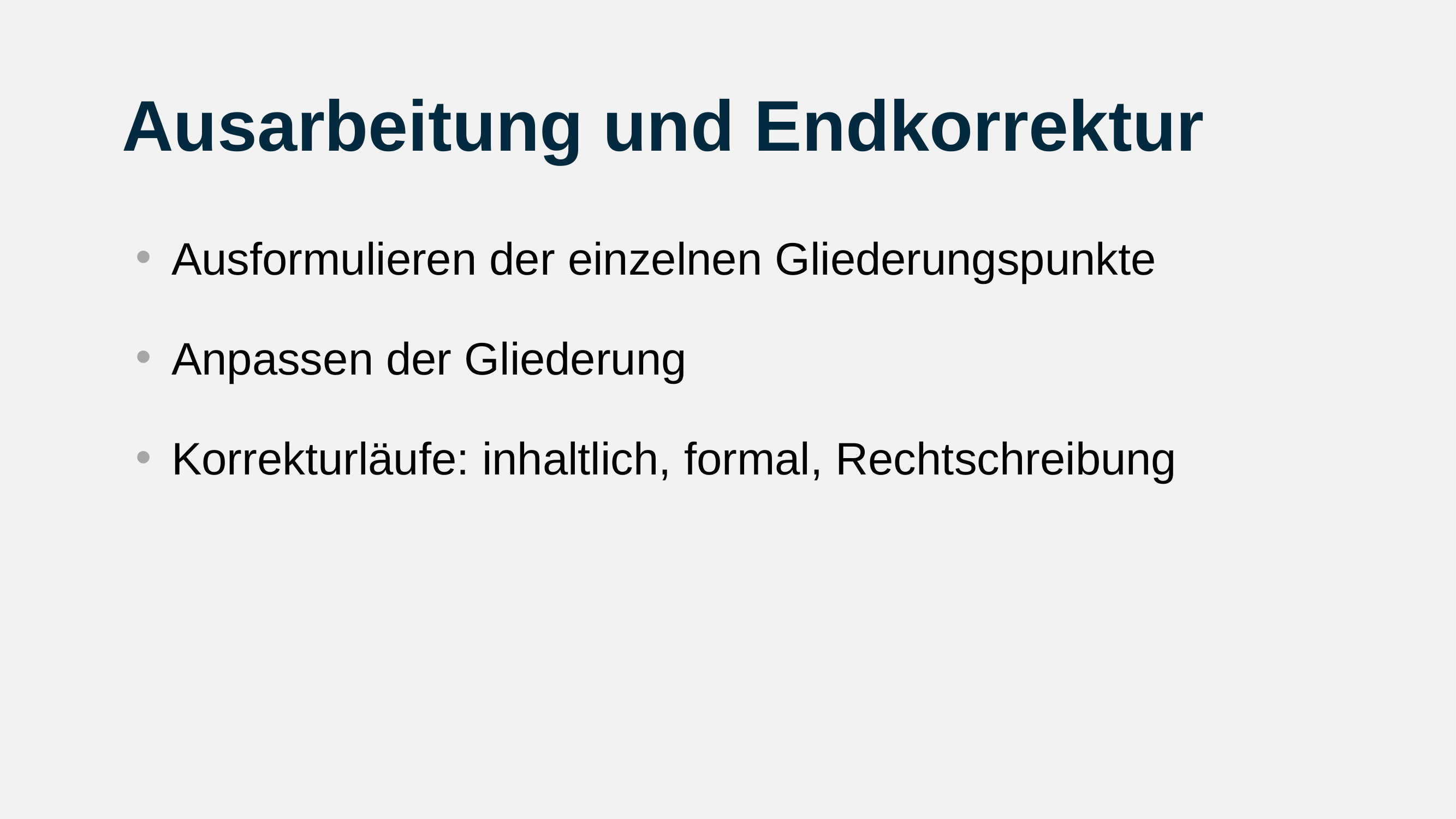

# Ausarbeitung und Endkorrektur
Ausformulieren der einzelnen Gliederungspunkte
Anpassen der Gliederung
Korrekturläufe: inhaltlich, formal, Rechtschreibung